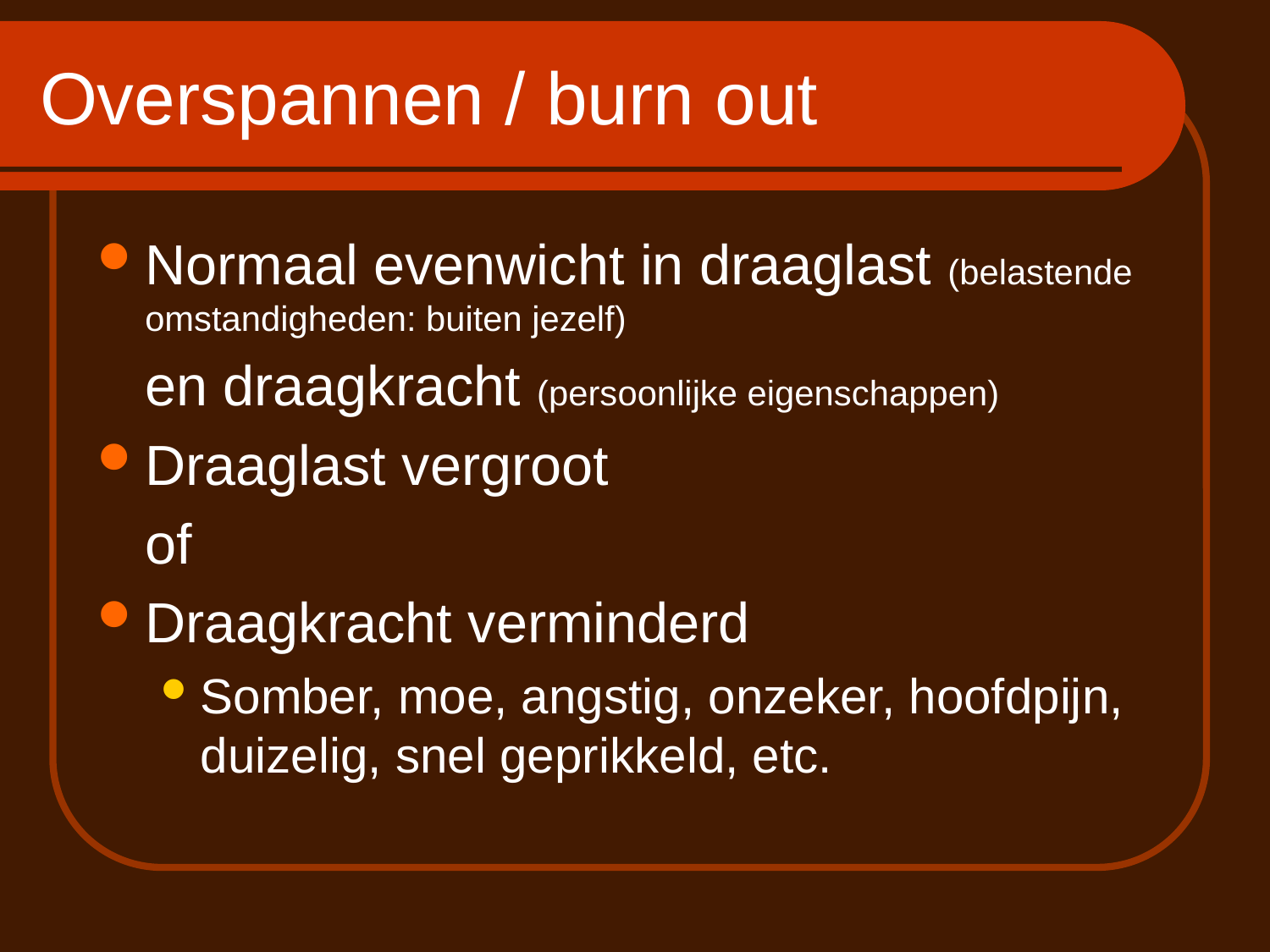

# Overspannen / burn out
Normaal evenwicht in draaglast (belastende omstandigheden: buiten jezelf)
	en draagkracht (persoonlijke eigenschappen)
Draaglast vergroot
	of
Draagkracht verminderd
Somber, moe, angstig, onzeker, hoofdpijn, duizelig, snel geprikkeld, etc.